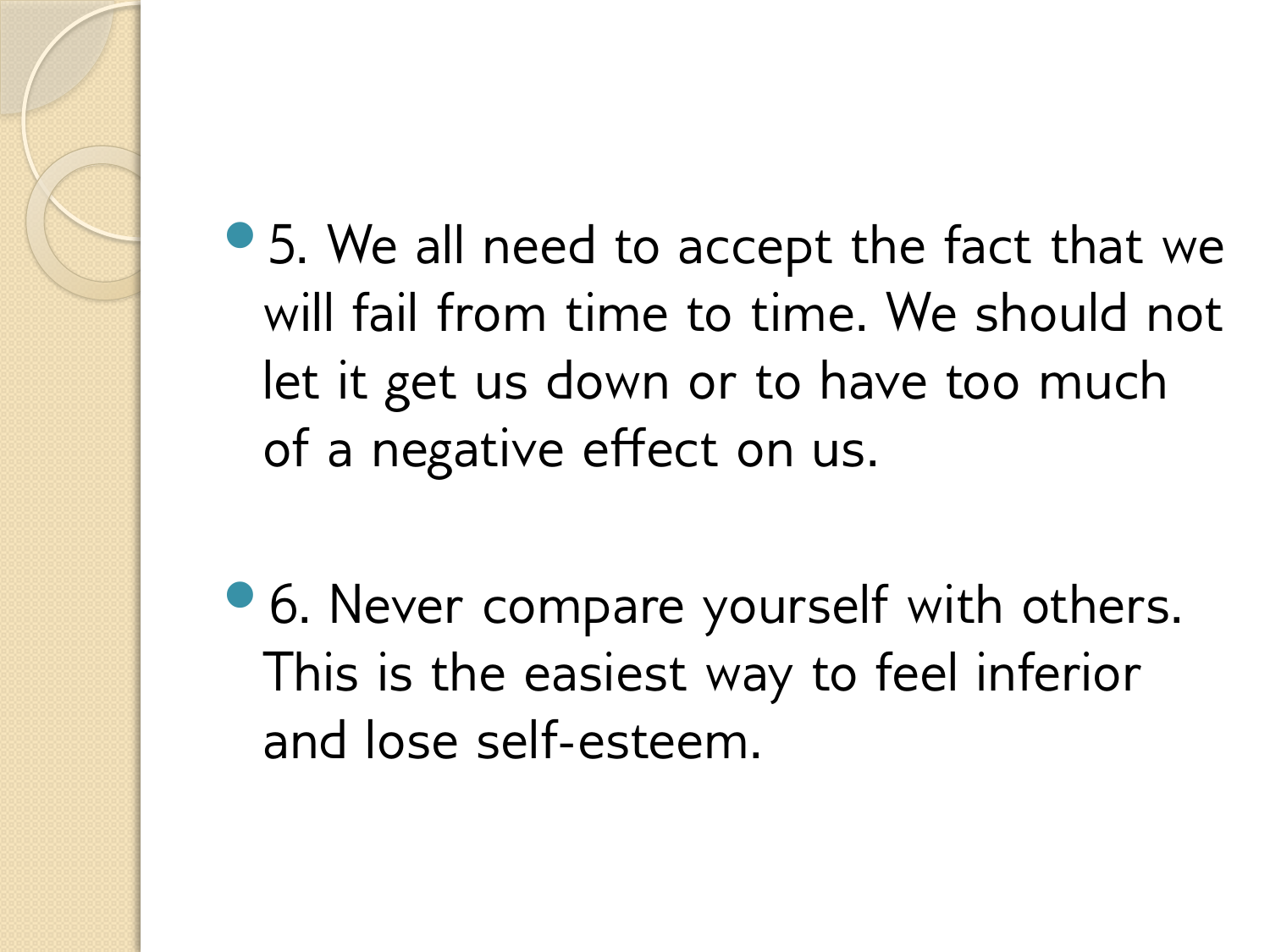

#
5. We all need to accept the fact that we will fail from time to time. We should not let it get us down or to have too much of a negative effect on us.

6. Never compare yourself with others. This is the easiest way to feel inferior and lose self-esteem.